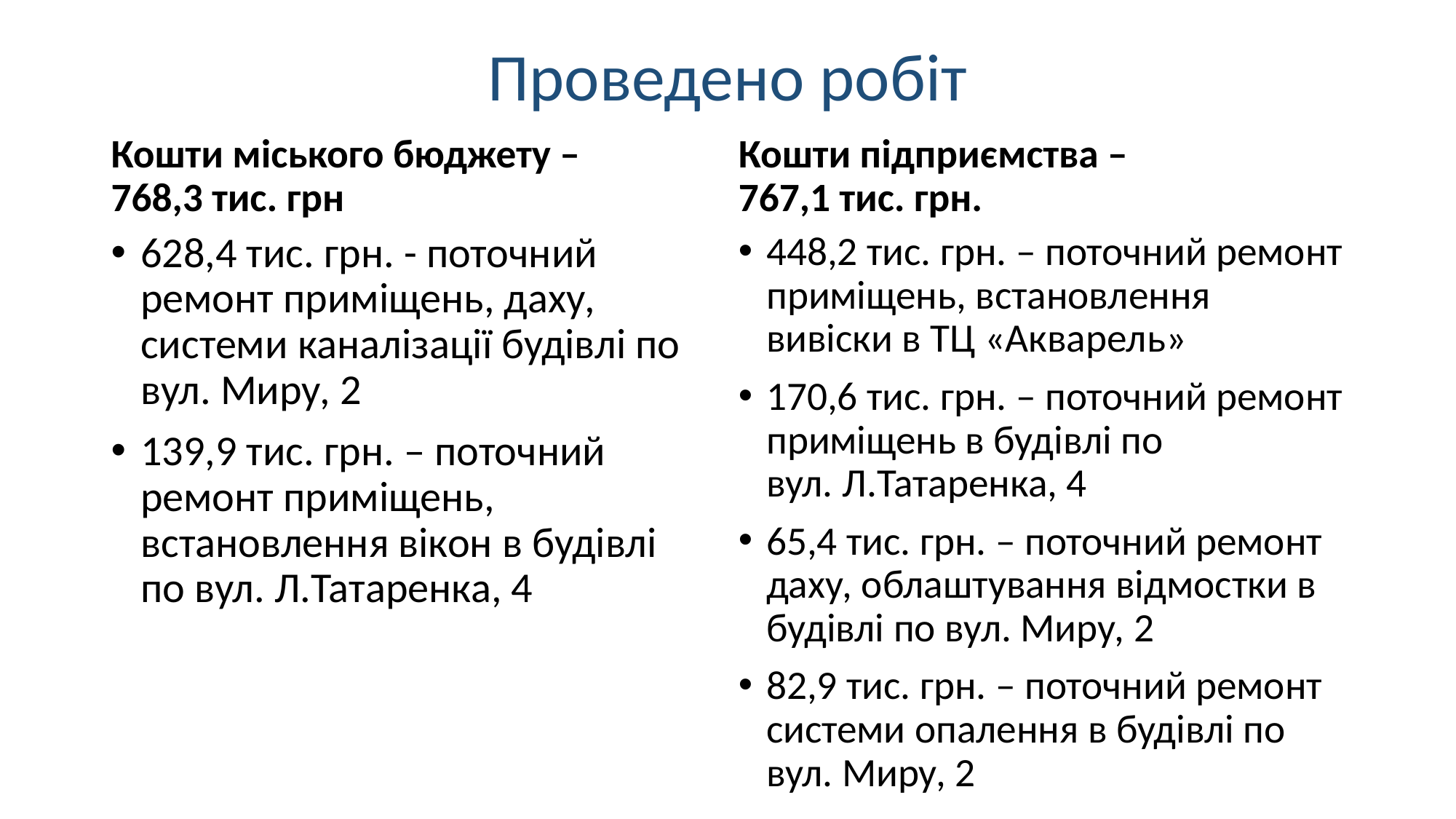

# Проведено робіт
Кошти міського бюджету –
768,3 тис. грн
Кошти підприємства –
767,1 тис. грн.
628,4 тис. грн. - поточний ремонт приміщень, даху, системи каналізації будівлі по
вул. Миру, 2
139,9 тис. грн. – поточний ремонт приміщень, встановлення вікон в будівлі по вул. Л.Татаренка, 4
448,2 тис. грн. – поточний ремонт приміщень, встановлення вивіски в ТЦ «Акварель»
170,6 тис. грн. – поточний ремонт приміщень в будівлі по
вул. Л.Татаренка, 4
65,4 тис. грн. – поточний ремонт даху, облаштування відмостки в будівлі по вул. Миру, 2
82,9 тис. грн. – поточний ремонт системи опалення в будівлі по вул. Миру, 2